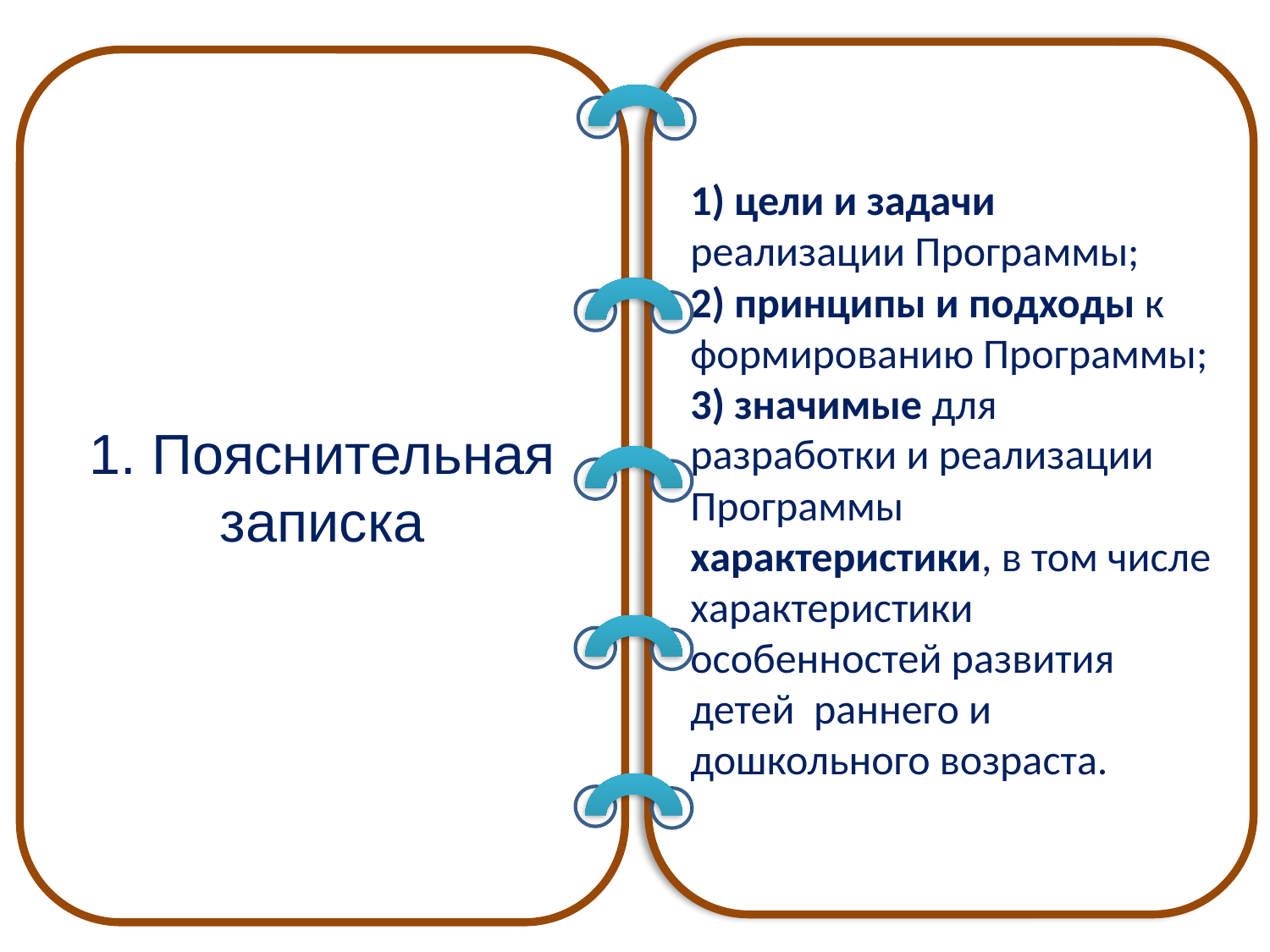

1) цели и задачи реализации Программы;
2) принципы и подходы к формированию Программы;
3) значимые для разработки и реализации Программы характеристики, в том числе характеристики особенностей развития детей  раннего и дошкольного возраста.
1. Пояснительная записка